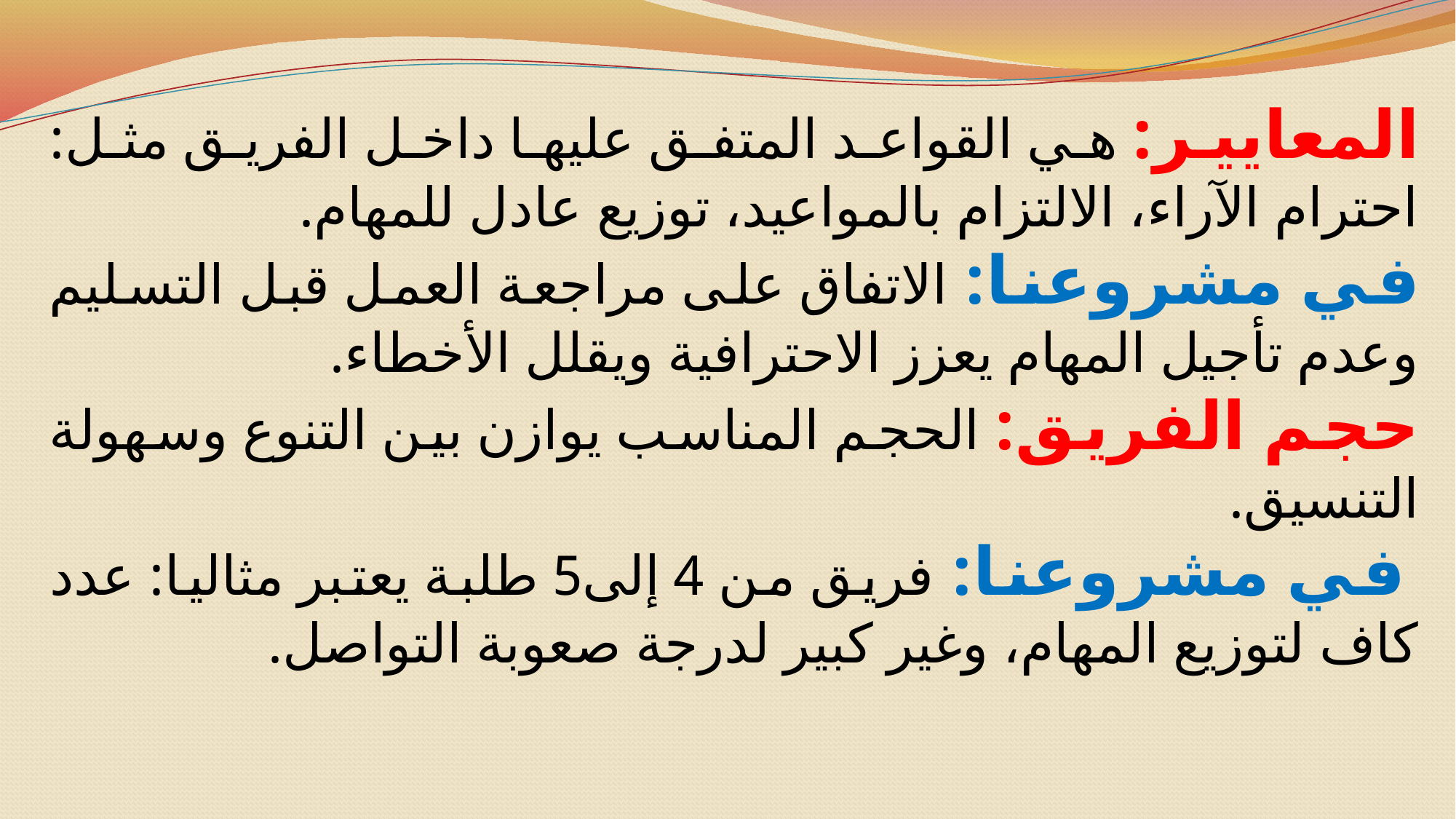

المعايير: هي القواعد المتفق عليها داخل الفريق مثل: احترام الآراء، الالتزام بالمواعيد، توزيع عادل للمهام.
في مشروعنا: الاتفاق على مراجعة العمل قبل التسليم وعدم تأجيل المهام يعزز الاحترافية ويقلل الأخطاء.
حجم الفريق: الحجم المناسب يوازن بين التنوع وسهولة التنسيق.
 في مشروعنا: فريق من 4 إلى5 طلبة يعتبر مثاليا: عدد كاف لتوزيع المهام، وغير كبير لدرجة صعوبة التواصل.